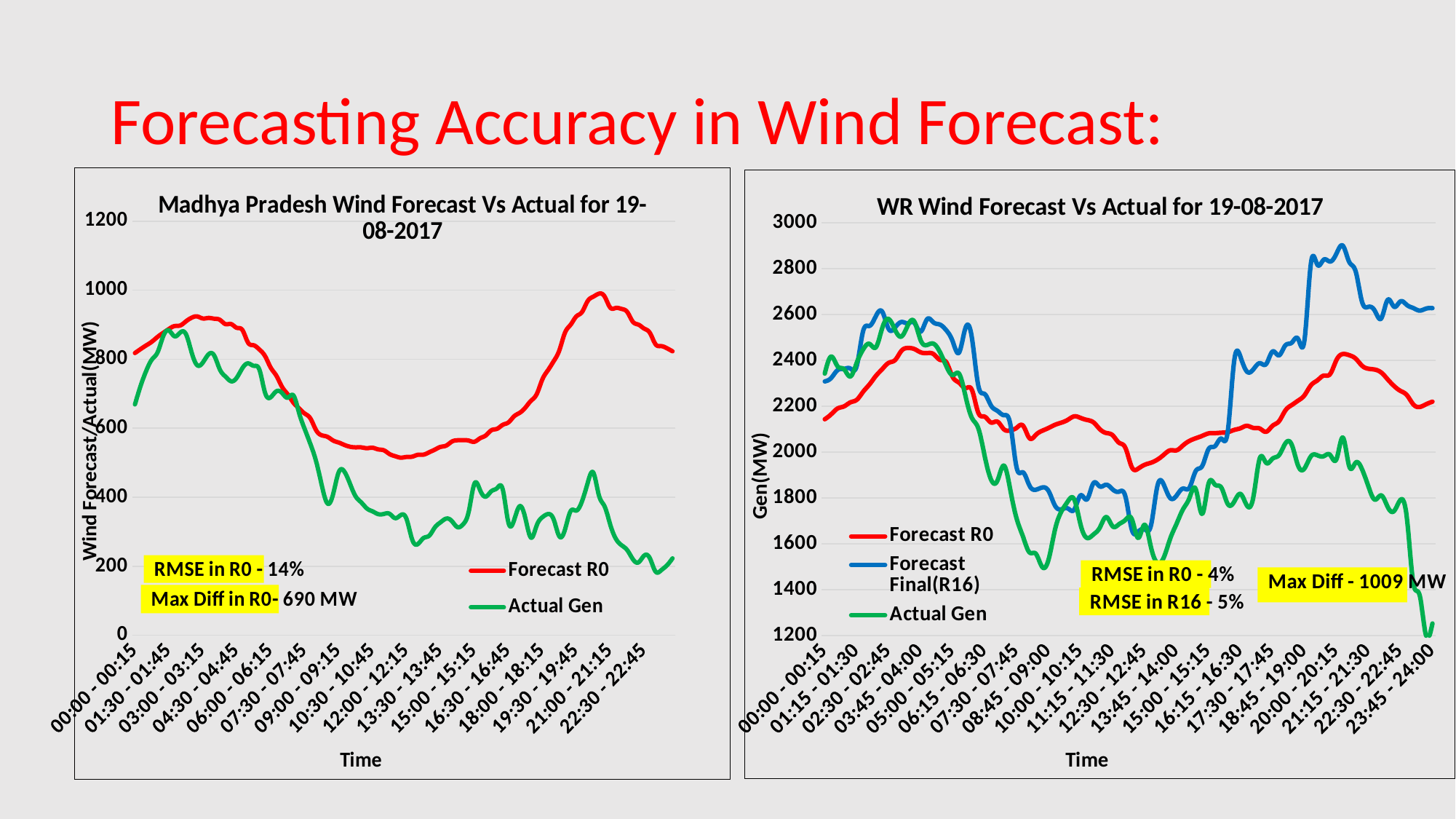

# Forecasting Accuracy in Wind Forecast:

### Chart:

| Category | Forecast R0 | Actual Gen |
|---|---|---|
| 00:00 - 00:15 | 817.8806483213476 | 669.0566666666667 |
| 00:15 - 00:30 | 829.3123847632468 | 722.7266666666668 |
| 00:30 - 00:45 | 840.1341212051464 | 766.6686666666666 |
| 00:45 - 01:00 | 850.8573723678207 | 799.0540000000001 |
| 01:00 - 01:15 | 864.7558158144169 | 820.054 |
| 01:15 - 01:30 | 876.4640669770915 | 866.774 |
| 01:30 - 01:45 | 887.5963181397663 | 883.31 |
| 01:45 - 02:00 | 895.9742102946232 | 866.43 |
| 02:00 - 02:15 | 897.7624315975835 | 877.1213333333336 |
| 02:15 - 02:30 | 909.5273237524411 | 873.0166666666665 |
| 02:30 - 02:45 | 920.0412159072979 | 820.6013333333334 |
| 02:45 - 03:00 | 923.8860720063309 | 782.6046666666667 |
| 03:00 - 03:15 | 917.9741906659691 | 790.3906666666667 |
| 03:15 - 03:30 | 919.5470467650024 | 814.026 |
| 03:30 - 03:45 | 917.3269028640353 | 810.7226666666667 |
| 03:45 - 04:00 | 914.1225143354422 | 770.408 |
| 04:00 - 04:15 | 901.6405588940174 | 749.6313333333333 |
| 04:15 - 04:30 | 901.7311703654244 | 736.0033333333334 |
| 04:30 - 04:45 | 890.887781836831 | 746.6426666666666 |
| 04:45 - 05:00 | 884.2596421508247 | 774.3966666666668 |
| 05:00 - 05:15 | 847.7780041501456 | 787.9046666666667 |
| 05:15 - 05:30 | 840.2658644641392 | 780.8053333333334 |
| 05:30 - 05:45 | 827.9237247781326 | 769.382 |
| 05:45 - 06:00 | 808.7666356856614 | 702.5133333333335 |
| 06:00 - 06:15 | 775.3374966560079 | 689.9420000000001 |
| 06:15 - 06:30 | 751.9964075635361 | 707.1560000000001 |
| 06:30 - 06:45 | 719.6663184710649 | 702.022 |
| 06:45 - 07:00 | 698.1978870482138 | 688.5086666666667 |
| 07:00 - 07:15 | 674.0834722151898 | 695.0813333333333 |
| 07:15 - 07:30 | 657.5670407923386 | 644.524 |
| 07:30 - 07:45 | 642.4356093694877 | 597.434 |
| 07:45 - 08:00 | 628.3587296769276 | 554.5113333333335 |
| 08:00 - 08:15 | 594.6680460204705 | 504.9846666666668 |
| 08:15 - 08:30 | 579.5021663279103 | 435.89933333333335 |
| 08:30 - 08:45 | 575.1662866353503 | 382.4153333333333 |
| 08:45 - 09:00 | 564.5407576377092 | 407.64000000000004 |
| 09:00 - 09:15 | 558.4786191347547 | 472.0839999999999 |
| 09:15 - 09:30 | 551.6030901371139 | 474.49666666666667 |
| 09:30 - 09:45 | 546.3855611394731 | 439.32399999999996 |
| 09:45 - 10:00 | 544.4878667933413 | 402.4773333333333 |
| 10:00 - 10:15 | 544.4581724472093 | 384.886 |
| 10:15 - 10:30 | 542.0664781010771 | 367.3113333333333 |
| 10:30 - 10:45 | 543.2907837549453 | 358.96799999999996 |
| 10:45 - 11:00 | 538.5990454677747 | 351.03599999999994 |
| 11:00 - 11:15 | 535.8813071806042 | 351.674 |
| 11:15 - 11:30 | 525.0215688934337 | 351.9653333333334 |
| 11:30 - 11:45 | 518.8498306062633 | 339.3606666666666 |
| 11:45 - 12:00 | 514.6291768306697 | 348.55866666666674 |
| 12:00 - 12:15 | 516.7496661346228 | 336.794 |
| 12:15 - 12:30 | 517.5490123590295 | 277.114 |
| 12:30 - 12:45 | 523.0073585834359 | 264.4053333333334 |
| 12:45 - 13:00 | 523.4416602510789 | 281.86066666666665 |
| 13:00 - 13:15 | 530.3029277521629 | 288.5826666666666 |
| 13:15 - 13:30 | 537.8992294198057 | 312.6213333333333 |
| 13:30 - 13:45 | 545.8005310874486 | 327.3346666666667 |
| 13:45 - 14:00 | 549.5486834316488 | 338.07733333333334 |
| 14:00 - 14:15 | 561.1201403320723 | 331.0226666666667 |
| 14:15 - 14:30 | 565.125292676273 | 313.3086666666667 |
| 14:30 - 14:45 | 565.3014450204734 | 321.74666666666667 |
| 14:45 - 15:00 | 564.0777722730217 | 359.30066666666676 |
| 15:00 - 15:15 | 560.812956446023 | 439.51466666666664 |
| 15:15 - 15:30 | 570.9652836985713 | 420.2326666666667 |
| 15:30 - 15:45 | 579.0056109511195 | 401.8073333333333 |
| 15:45 - 16:00 | 594.163425339169 | 417.6873333333334 |
| 16:00 - 16:15 | 598.3493695021118 | 426.47200000000004 |
| 16:15 - 16:30 | 609.8081838901616 | 422.53933333333333 |
| 16:30 - 16:45 | 616.7509982782111 | 326.53 |
| 16:45 - 17:00 | 634.328779592343 | 333.38266666666664 |
| 17:00 - 17:15 | 644.6933499040299 | 374.0966666666667 |
| 17:15 - 17:30 | 659.8851312181621 | 338.8 |
| 17:30 - 17:45 | 679.7549125322944 | 282.80533333333335 |
| 17:45 - 18:00 | 698.9194157275883 | 318.34933333333333 |
| 18:00 - 18:15 | 741.5783993570589 | 342.1453333333333 |
| 18:15 - 18:30 | 768.307902552353 | 351.264 |
| 18:30 - 18:45 | 794.2354057476467 | 335.486 |
| 18:45 - 19:00 | 825.8388203761946 | 286.6606666666667 |
| 19:00 - 19:15 | 876.9342293435792 | 306.4866666666667 |
| 19:15 - 19:30 | 900.0676439721271 | 359.96933333333334 |
| 19:30 - 19:45 | 923.9220586006751 | 361.2946666666666 |
| 19:45 - 20:00 | 936.5705903495036 | 388.11999999999995 |
| 20:00 - 20:15 | 968.2309712934739 | 440.9653333333333 |
| 20:15 - 20:30 | 981.2795030423022 | 471.3173333333333 |
| 20:30 - 20:45 | 989.8860347911306 | 405.15333333333336 |
| 20:45 - 21:00 | 981.6298540541471 | 373.3193333333334 |
| 21:00 - 21:15 | 949.3467929042392 | 320.4239999999999 |
| 21:15 - 21:30 | 948.548612167256 | 279.32800000000003 |
| 21:30 - 21:45 | 945.6914314302725 | 260.89533333333327 |
| 21:45 - 22:00 | 936.7099779995658 | 246.64199999999997 |
| 22:00 - 22:15 | 908.2947586394298 | 220.41733333333335 |
| 22:15 - 22:30 | 899.9303052087239 | 211.50399999999996 |
| 22:30 - 22:45 | 888.5578517780178 | 231.152 |
| 22:45 - 23:00 | 876.2283860069506 | 223.1173333333333 |
| 23:00 - 23:15 | 843.3683506176282 | 184.7406666666667 |
| 23:15 - 23:30 | 837.8678848465611 | 188.5246666666667 |
| 23:30 - 23:45 | 831.847419075494 | 202.442 |
| 23:45 - 24:00 | 822.8980686790744 | 223.0193333333333 |

### Chart:

| Category | Forecast R0 | Forecast Final(R16) | Actual Gen |
|---|---|---|---|
| 00:00 - 00:15 | 2143.5106483213476 | 2308.580648321348 | 2342.6920000000005 |
| 00:15 - 00:30 | 2164.942384763247 | 2323.372384763247 | 2416.8680000000004 |
| 00:30 - 00:45 | 2190.5941212051466 | 2357.8341212051464 | 2374.5713333333333 |
| 00:45 - 01:00 | 2199.6273723678205 | 2363.1273723678205 | 2362.1973333333335 |
| 01:00 - 01:15 | 2217.175815814417 | 2364.8458158144167 | 2330.1173333333336 |
| 01:15 - 01:30 | 2228.4240669770916 | 2376.2540669770915 | 2389.948 |
| 01:30 - 01:45 | 2263.626318139766 | 2528.326318139766 | 2448.014 |
| 01:45 - 02:00 | 2295.7942102946236 | 2550.654210294623 | 2472.0153333333333 |
| 02:00 - 02:15 | 2332.9224315975835 | 2593.8224315975835 | 2457.902666666667 |
| 02:15 - 02:30 | 2362.8473237524413 | 2611.857323752441 | 2542.515333333333 |
| 02:30 - 02:45 | 2389.631215907298 | 2536.711215907298 | 2580.4693333333335 |
| 02:45 - 03:00 | 2401.916072006331 | 2544.1960720063307 | 2532.721333333333 |
| 03:00 - 03:15 | 2442.424190665969 | 2567.674190665969 | 2504.5866666666666 |
| 03:15 - 03:30 | 2454.2670467650023 | 2561.9970467650023 | 2553.496666666667 |
| 03:30 - 03:45 | 2449.866902864035 | 2564.0069028640355 | 2569.6766666666663 |
| 03:45 - 04:00 | 2435.3925143354422 | 2525.7925143354423 | 2487.638 |
| 04:00 - 04:15 | 2432.2505588940176 | 2579.8505588940175 | 2467.481333333333 |
| 04:15 - 04:30 | 2427.6811703654244 | 2565.6211703654244 | 2472.9306666666666 |
| 04:30 - 04:45 | 2402.867781836831 | 2556.297781836831 | 2436.6973333333335 |
| 04:45 - 05:00 | 2392.2796421508247 | 2531.349642150825 | 2375.492666666667 |
| 05:00 - 05:15 | 2327.6580041501456 | 2483.0880041501455 | 2336.210666666667 |
| 05:15 - 05:30 | 2302.815864464139 | 2434.7058644641393 | 2341.874 |
| 05:30 - 05:45 | 2279.6337247781325 | 2541.9137247781327 | 2245.0793333333336 |
| 05:45 - 06:00 | 2271.866635685661 | 2499.286635685661 | 2149.5553333333337 |
| 06:00 - 06:15 | 2172.147496656008 | 2290.787496656008 | 2104.328666666667 |
| 06:15 - 06:30 | 2154.7064075635362 | 2253.676407563536 | 1983.3013333333333 |
| 06:30 - 06:45 | 2129.326318471065 | 2203.0263184710648 | 1880.3686666666667 |
| 06:45 - 07:00 | 2132.9178870482137 | 2180.107887048214 | 1876.498 |
| 07:00 - 07:15 | 2099.9734722151898 | 2161.16347221519 | 1941.379333333333 |
| 07:15 - 07:30 | 2095.2770407923385 | 2122.8370407923385 | 1836.6459999999997 |
| 07:30 - 07:45 | 2106.3456093694876 | 1932.025609369488 | 1709.988 |
| 07:45 - 08:00 | 2115.2787296769275 | 1911.7787296769277 | 1631.0706666666665 |
| 08:00 - 08:15 | 2061.2180460204704 | 1854.3980460204705 | 1563.2093333333335 |
| 08:15 - 08:30 | 2075.3221663279105 | 1836.4121663279102 | 1557.0013333333332 |
| 08:30 - 08:45 | 2093.40628663535 | 1846.0862866353505 | 1499.3786666666667 |
| 08:45 - 09:00 | 2105.7307576377093 | 1830.1207576377092 | 1533.144 |
| 09:00 - 09:15 | 2119.3686191347547 | 1766.6186191347547 | 1663.0826666666667 |
| 09:15 - 09:30 | 2128.843090137114 | 1750.9930901371138 | 1741.580666666667 |
| 09:30 - 09:45 | 2141.0355611394734 | 1754.715561139473 | 1785.5266666666666 |
| 09:45 - 10:00 | 2156.087866793341 | 1749.5778667933414 | 1793.8553333333334 |
| 10:00 - 10:15 | 2149.2181724472093 | 1811.7581724472093 | 1683.0466666666666 |
| 10:15 - 10:30 | 2140.476478101077 | 1794.686478101077 | 1625.95 |
| 10:30 - 10:45 | 2129.890783754945 | 1864.7407837549454 | 1641.1999999999998 |
| 10:45 - 11:00 | 2100.389045467775 | 1850.7090454677748 | 1671.2326666666668 |
| 11:00 - 11:15 | 2083.7113071806043 | 1858.1513071806041 | 1717.128 |
| 11:15 - 11:30 | 2073.7915688934336 | 1837.8015688934338 | 1677.024 |
| 11:30 - 11:45 | 2041.1798306062633 | 1827.8098306062634 | 1686.0633333333335 |
| 11:45 - 12:00 | 2018.6391768306698 | 1806.8691768306699 | 1704.862 |
| 12:00 - 12:15 | 1934.739666134623 | 1662.5296661346229 | 1708.3293333333331 |
| 12:15 - 12:30 | 1928.2990123590293 | 1653.0190123590296 | 1626.2866666666669 |
| 12:30 - 12:45 | 1944.8773585834358 | 1663.8573585834358 | 1683.4373333333335 |
| 12:45 - 13:00 | 1954.031660251079 | 1681.221660251079 | 1585.3346666666666 |
| 13:00 - 13:15 | 1967.522927752163 | 1852.4429277521626 | 1517.4026666666668 |
| 13:15 - 13:30 | 1988.7492294198055 | 1858.2792294198057 | 1541.222 |
| 13:30 - 13:45 | 2008.1005310874484 | 1800.0105310874487 | 1622.9733333333334 |
| 13:45 - 14:00 | 2008.178683431649 | 1811.048683431649 | 1688.0873333333334 |
| 14:00 - 14:15 | 2029.3901403320724 | 1841.4101403320724 | 1750.8566666666666 |
| 14:15 - 14:30 | 2048.915292676273 | 1844.9652926762733 | 1799.7886666666668 |
| 14:30 - 14:45 | 2060.731445020473 | 1918.0214450204735 | 1838.3873333333333 |
| 14:45 - 15:00 | 2071.0477722730216 | 1939.417772273022 | 1731.0673333333334 |
| 15:00 - 15:15 | 2081.802956446023 | 2013.532956446023 | 1862.6006666666665 |
| 15:15 - 15:30 | 2083.1252836985714 | 2026.1852836985713 | 1858.6586666666667 |
| 15:30 - 15:45 | 2084.855610951119 | 2058.9556109511195 | 1845.2593333333334 |
| 15:45 - 16:00 | 2087.083425339169 | 2090.403425339169 | 1774.2733333333335 |
| 16:00 - 16:15 | 2096.9693695021115 | 2397.3493695021116 | 1783.9673333333333 |
| 16:15 - 16:30 | 2104.4981838901617 | 2414.7681838901617 | 1817.6893333333335 |
| 16:30 - 16:45 | 2114.780998278211 | 2351.430998278211 | 1767.2113333333334 |
| 16:45 - 17:00 | 2105.788779592343 | 2361.158779592343 | 1803.8186666666668 |
| 17:00 - 17:15 | 2103.0233499040296 | 2388.0633499040296 | 1973.0986666666668 |
| 17:15 - 17:30 | 2089.0251312181617 | 2384.5551312181624 | 1953.5646666666667 |
| 17:30 - 17:45 | 2115.0749125322945 | 2439.0349125322946 | 1971.7546666666667 |
| 17:45 - 18:00 | 2134.5094157275885 | 2422.309415727588 | 1986.7266666666667 |
| 18:00 - 18:15 | 2181.708399357059 | 2465.518399357059 | 2037.9266666666667 |
| 18:15 - 18:30 | 2205.567902552353 | 2477.387902552353 | 2032.4873333333335 |
| 18:30 - 18:45 | 2225.0354057476466 | 2493.615405747647 | 1941.0006666666668 |
| 18:45 - 19:00 | 2248.5388203761945 | 2490.2788203761947 | 1929.4013333333332 |
| 19:00 - 19:15 | 2291.7042293435793 | 2823.674229343579 | 1981.9753333333333 |
| 19:15 - 19:30 | 2312.977643972127 | 2817.517643972127 | 1986.438 |
| 19:30 - 19:45 | 2333.892058600675 | 2839.222058600675 | 1982.3960000000002 |
| 19:45 - 20:00 | 2340.7205903495037 | 2831.2205903495037 | 1987.8959999999997 |
| 20:00 - 20:15 | 2402.330971293474 | 2866.3909712934737 | 1970.2033333333334 |
| 20:15 - 20:30 | 2427.9995030423024 | 2899.7895030423024 | 2063.521333333333 |
| 20:30 - 20:45 | 2422.7860347911305 | 2828.7460347911306 | 1937.2839999999999 |
| 20:45 - 21:00 | 2407.929854054147 | 2787.6398540541472 | 1954.3526666666667 |
| 21:00 - 21:15 | 2376.7467929042396 | 2654.7567929042393 | 1924.8266666666664 |
| 21:15 - 21:30 | 2363.828612167256 | 2633.758612167256 | 1849.8860000000002 |
| 21:30 - 21:45 | 2360.1714314302726 | 2615.8814314302726 | 1792.996 |
| 21:45 - 22:00 | 2347.1399779995654 | 2583.719977999566 | 1811.4840000000002 |
| 22:00 - 22:15 | 2317.48475863943 | 2664.17475863943 | 1761.402 |
| 22:15 - 22:30 | 2288.460305208724 | 2634.130305208724 | 1743.542 |
| 22:30 - 22:45 | 2267.337851778018 | 2657.5178517780178 | 1792.1133333333332 |
| 22:45 - 23:00 | 2248.8783860069507 | 2641.7983860069508 | 1712.998 |
| 23:00 - 23:15 | 2208.738350617628 | 2628.3383506176283 | 1430.1306666666665 |
| 23:15 - 23:30 | 2197.227884846561 | 2617.377884846561 | 1376.1219999999998 |
| 23:30 - 23:45 | 2208.967419075494 | 2626.097419075494 | 1199.8700000000001 |
| 23:45 - 24:00 | 2220.3480686790745 | 2628.1380686790744 | 1253.2853333333333 |